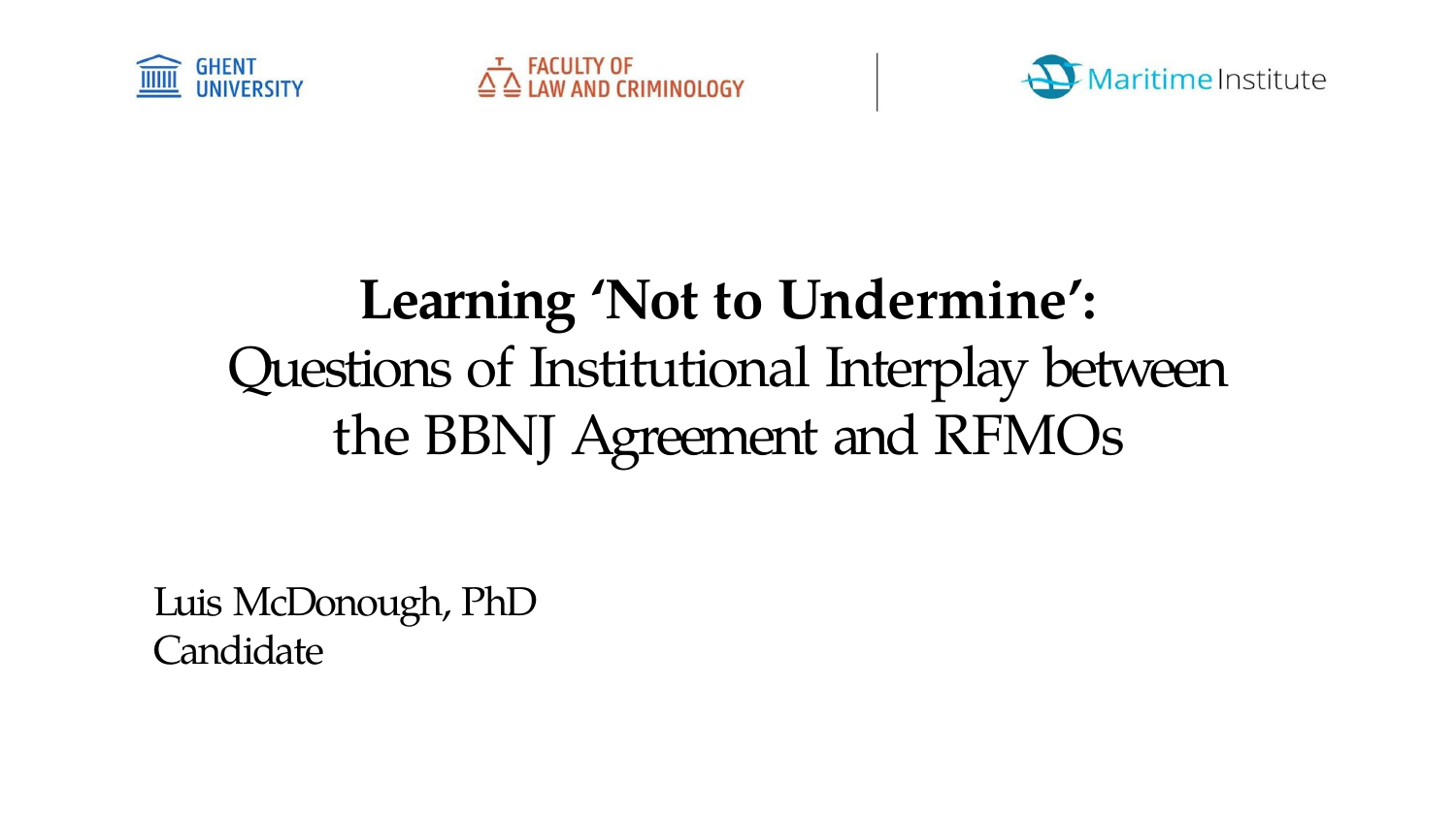

# Learning ‘Not to Undermine’:
Questions of Institutional Interplay between the BBNJ Agreement and RFMOs
Luis McDonough, PhD Candidate